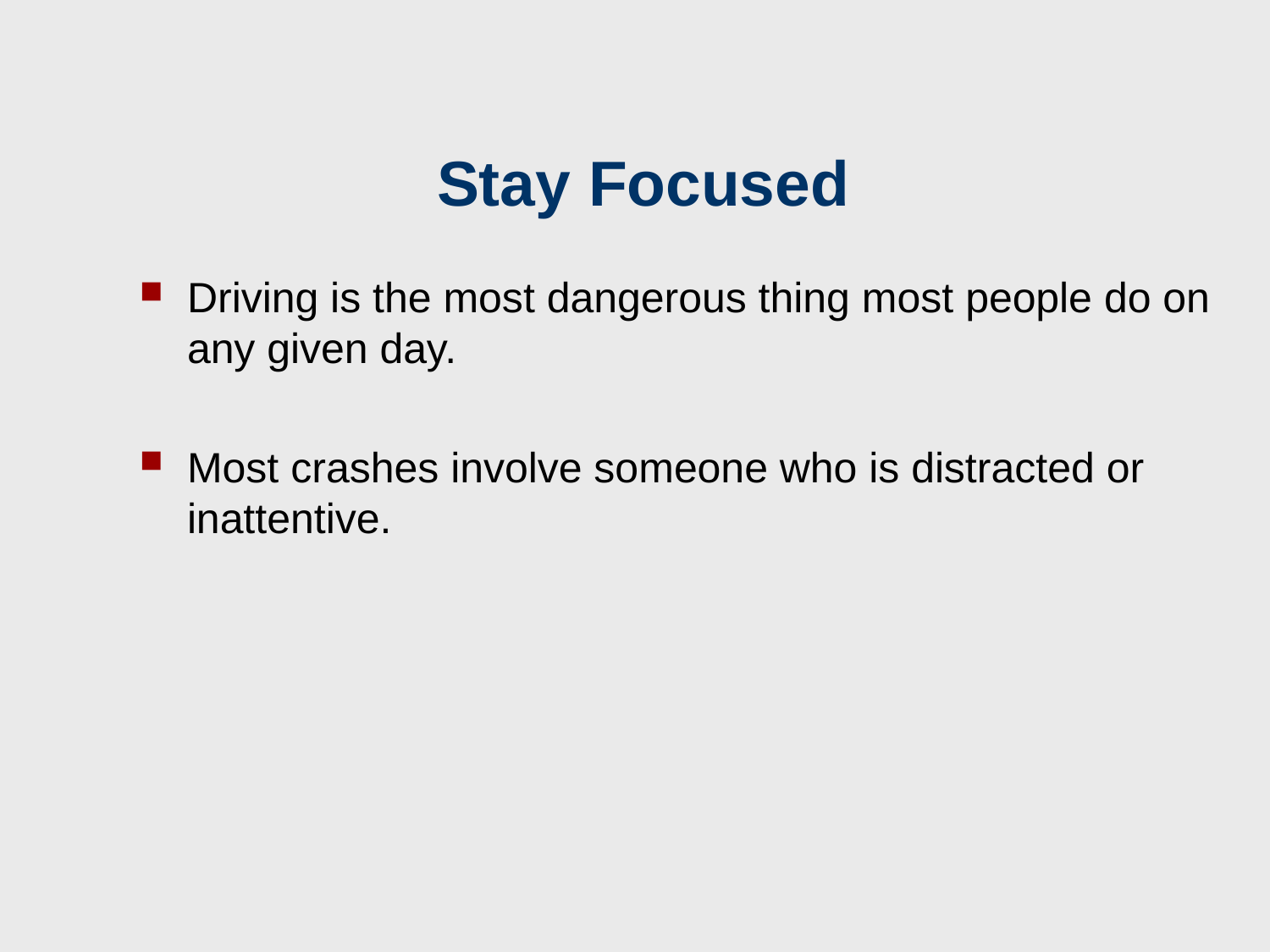

# Stay Focused
Driving is the most dangerous thing most people do on any given day.

Most crashes involve someone who is distracted or inattentive.